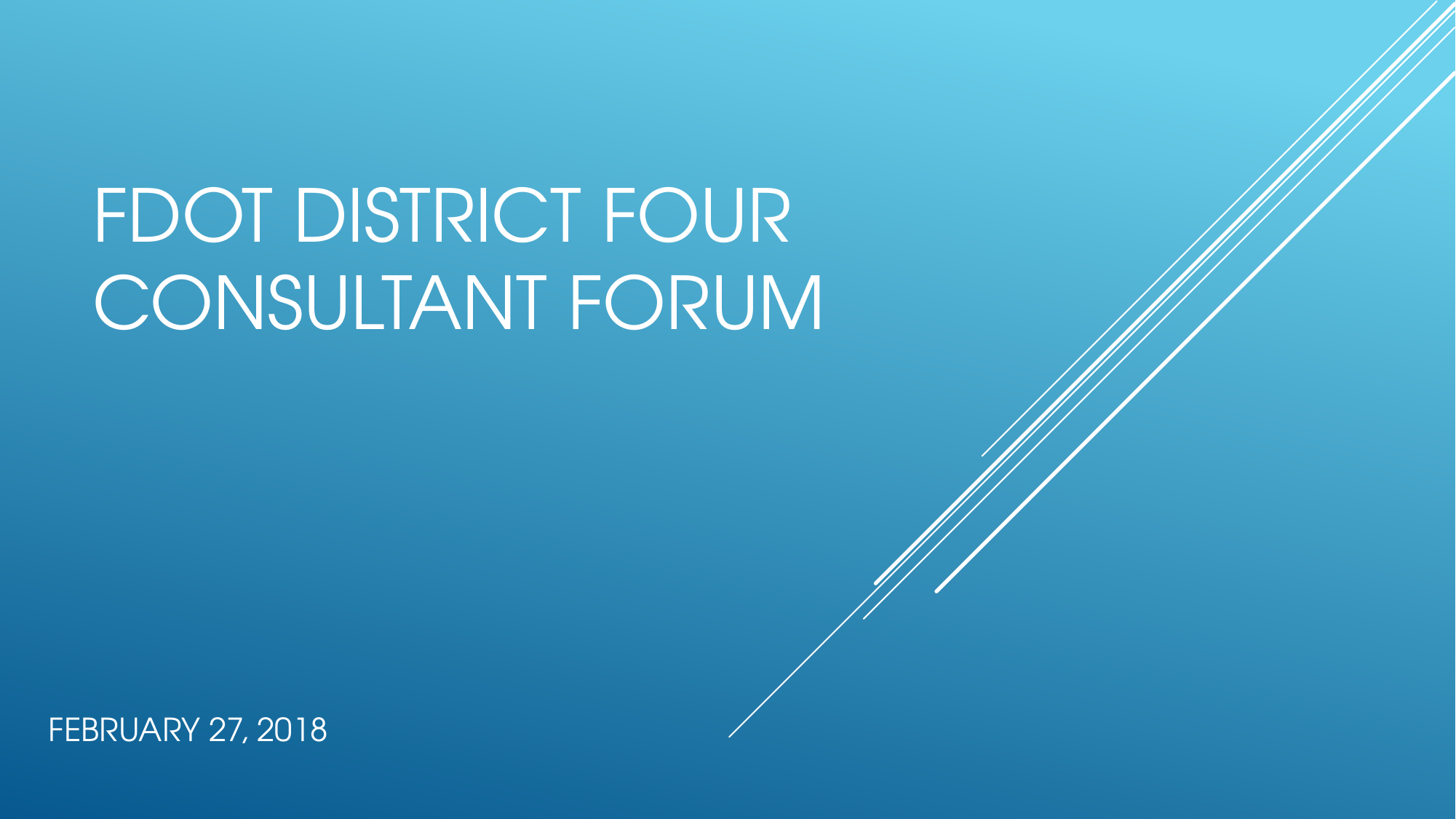

# FDOT District four consultant forum
FEBRUARY 27, 2018